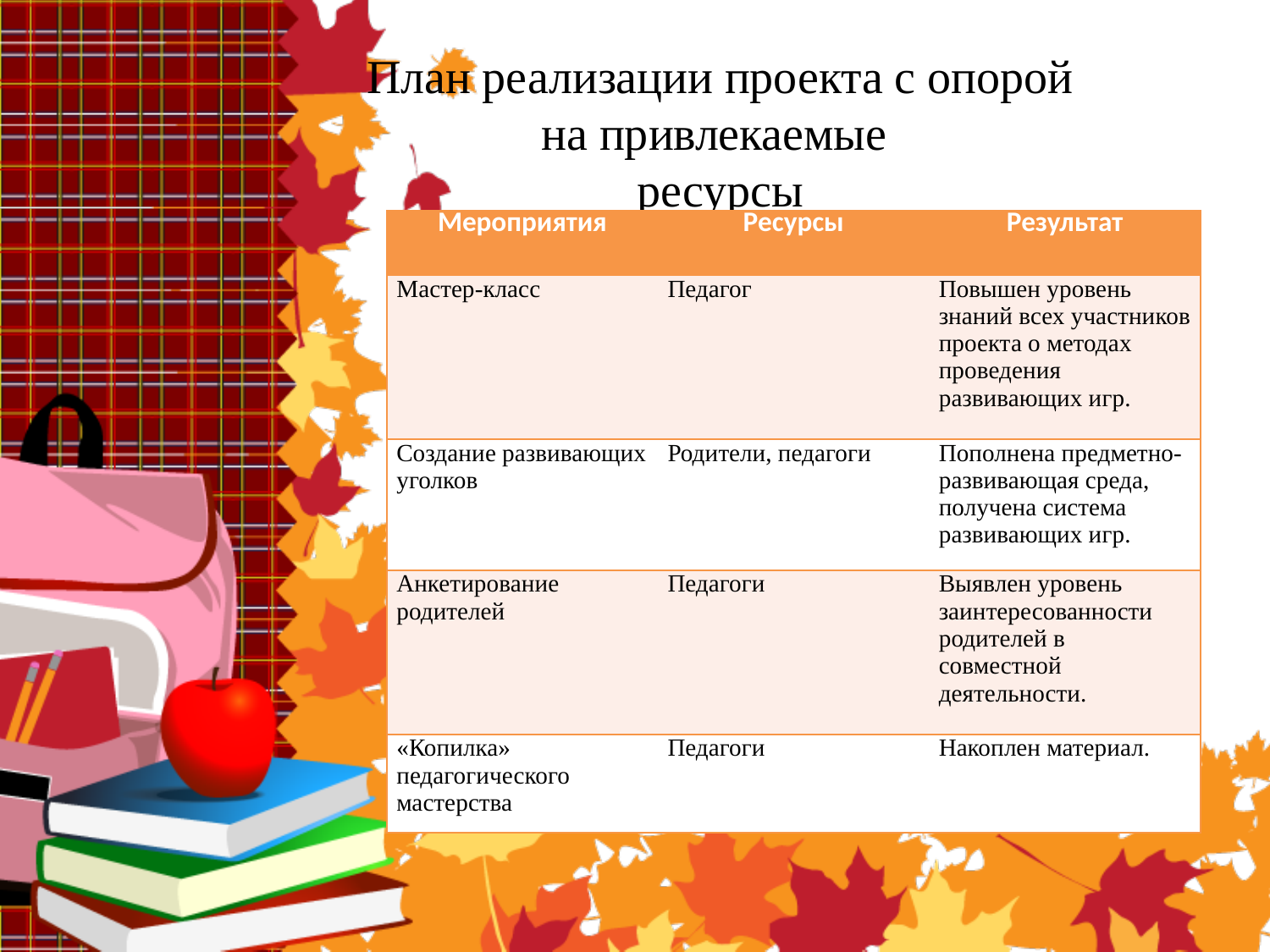

# План реализации проекта с опорой на привлекаемые ресурсы
| Мероприятия | Ресурсы | Результат |
| --- | --- | --- |
| Мастер-класс | Педагог | Повышен уровень знаний всех участников проекта о методах проведения развивающих игр. |
| Создание развивающих уголков | Родители, педагоги | Пополнена предметно-развивающая среда, получена система развивающих игр. |
| Анкетирование родителей | Педагоги | Выявлен уровень заинтересованности родителей в совместной деятельности. |
| «Копилка» педагогического мастерства | Педагоги | Накоплен материал. |